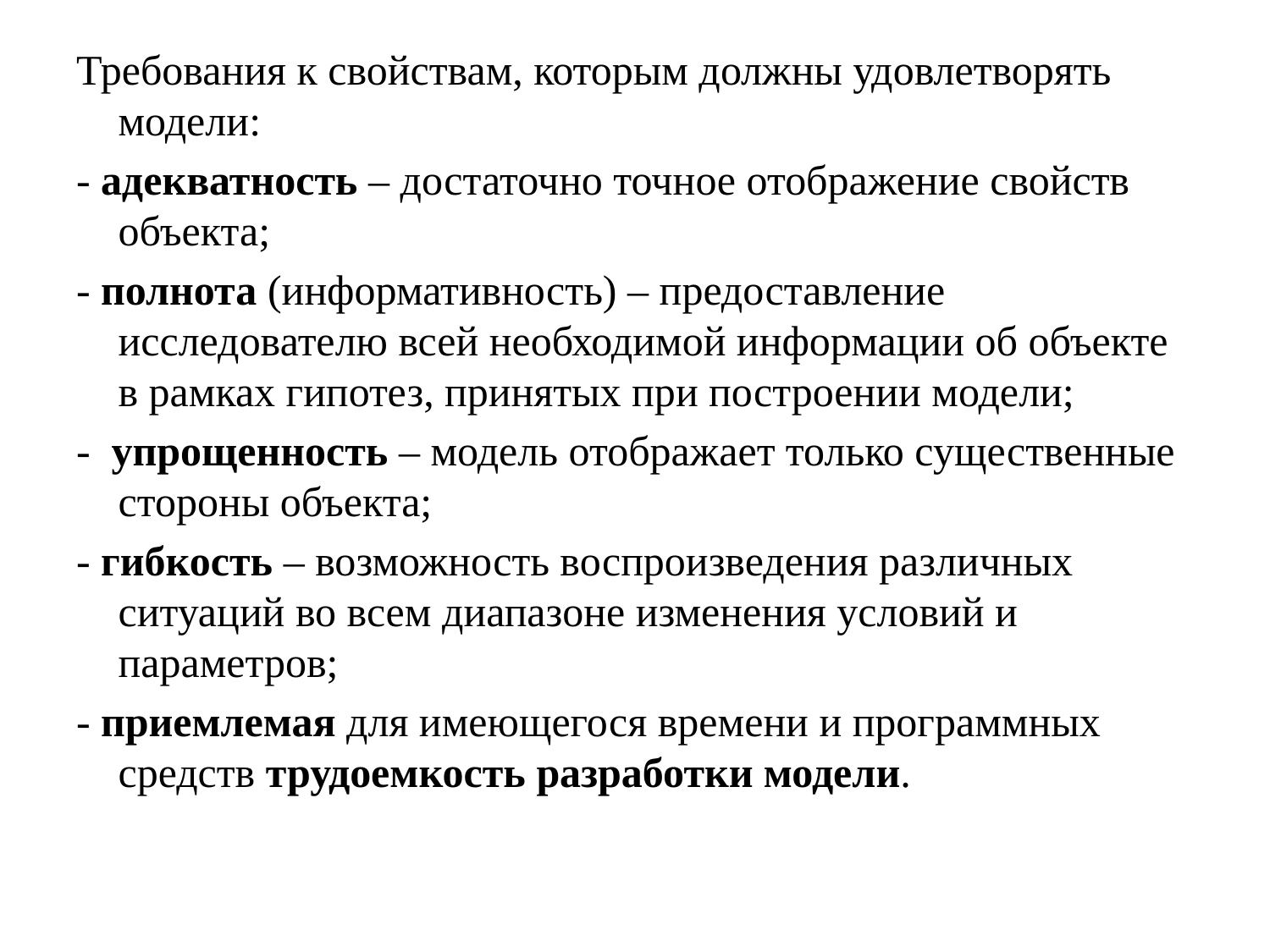

Требования к свойствам, которым должны удовлетворять модели:
- адекватность – достаточно точное отображение свойств объекта;
- полнота (информативность) – предоставление исследователю всей необходимой информации об объекте в рамках гипотез, принятых при построении модели;
-  упрощенность – модель отображает только существенные стороны объекта;
- гибкость – возможность воспроизведения различных ситуаций во всем диапазоне изменения условий и параметров;
- приемлемая для имеющегося времени и программных средств трудоемкость разработки модели.